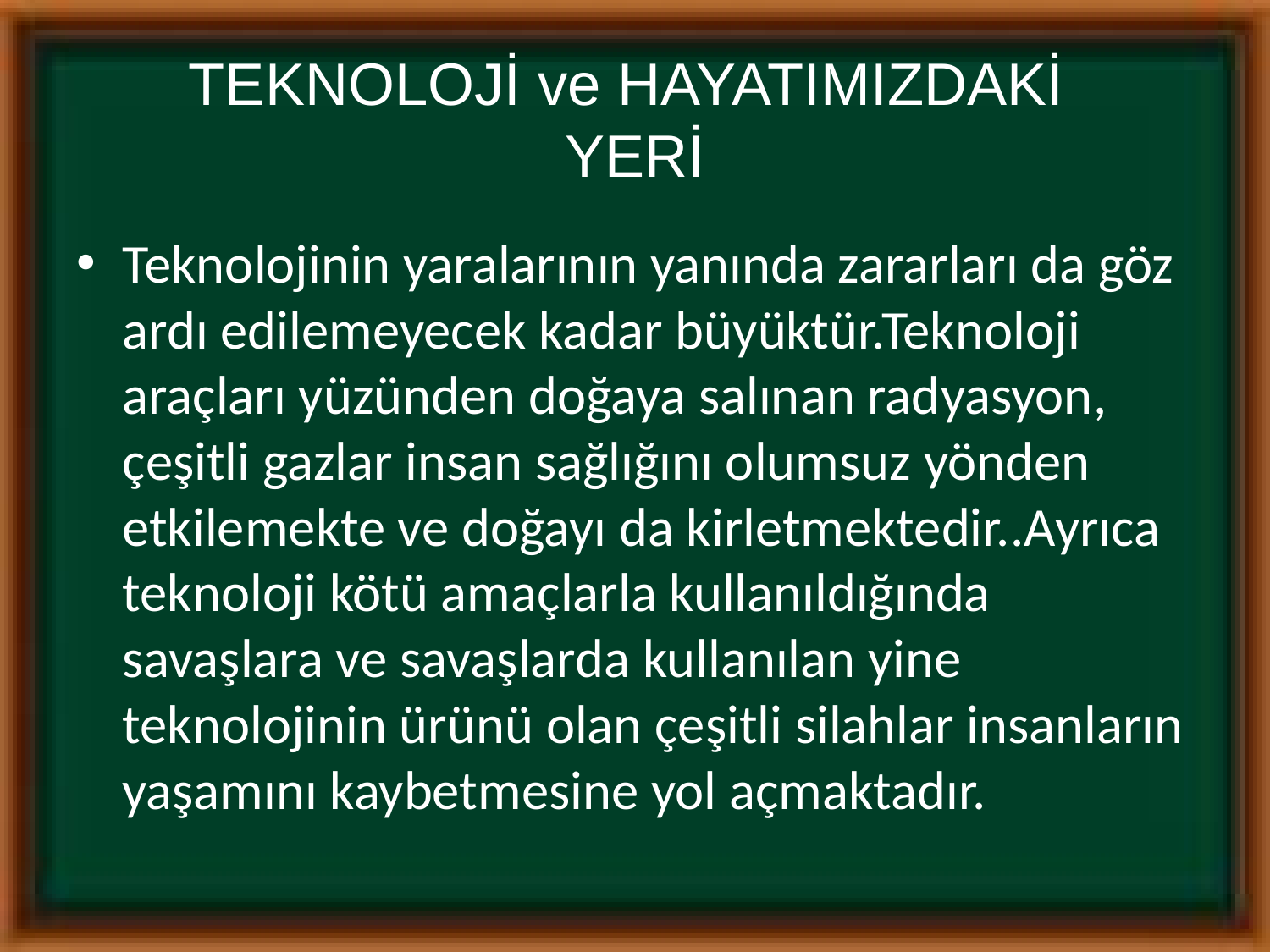

# TEKNOLOJİ ve HAYATIMIZDAKİ YERİ
Teknolojinin yaralarının yanında zararları da göz ardı edilemeyecek kadar büyüktür.Teknoloji araçları yüzünden doğaya salınan radyasyon, çeşitli gazlar insan sağlığını olumsuz yönden etkilemekte ve doğayı da kirletmektedir..Ayrıca teknoloji kötü amaçlarla kullanıldığında savaşlara ve savaşlarda kullanılan yine teknolojinin ürünü olan çeşitli silahlar insanların yaşamını kaybetmesine yol açmaktadır.